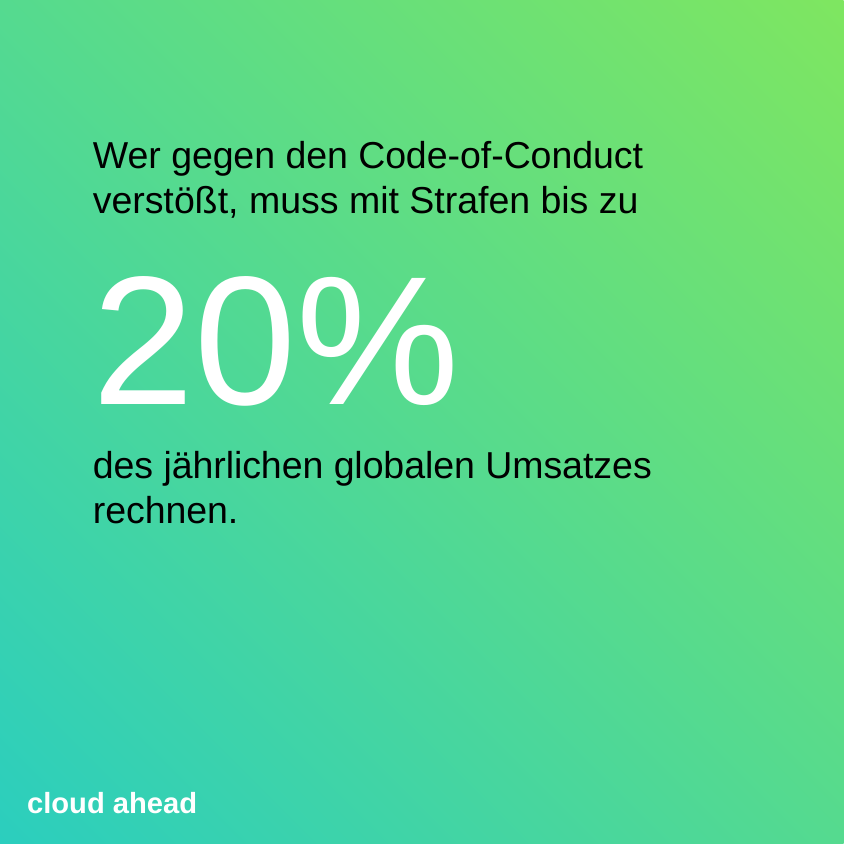

Wer gegen den Code-of-Conduct verstößt, muss mit Strafen bis zu 20%
des jährlichen globalen Umsatzes rechnen.